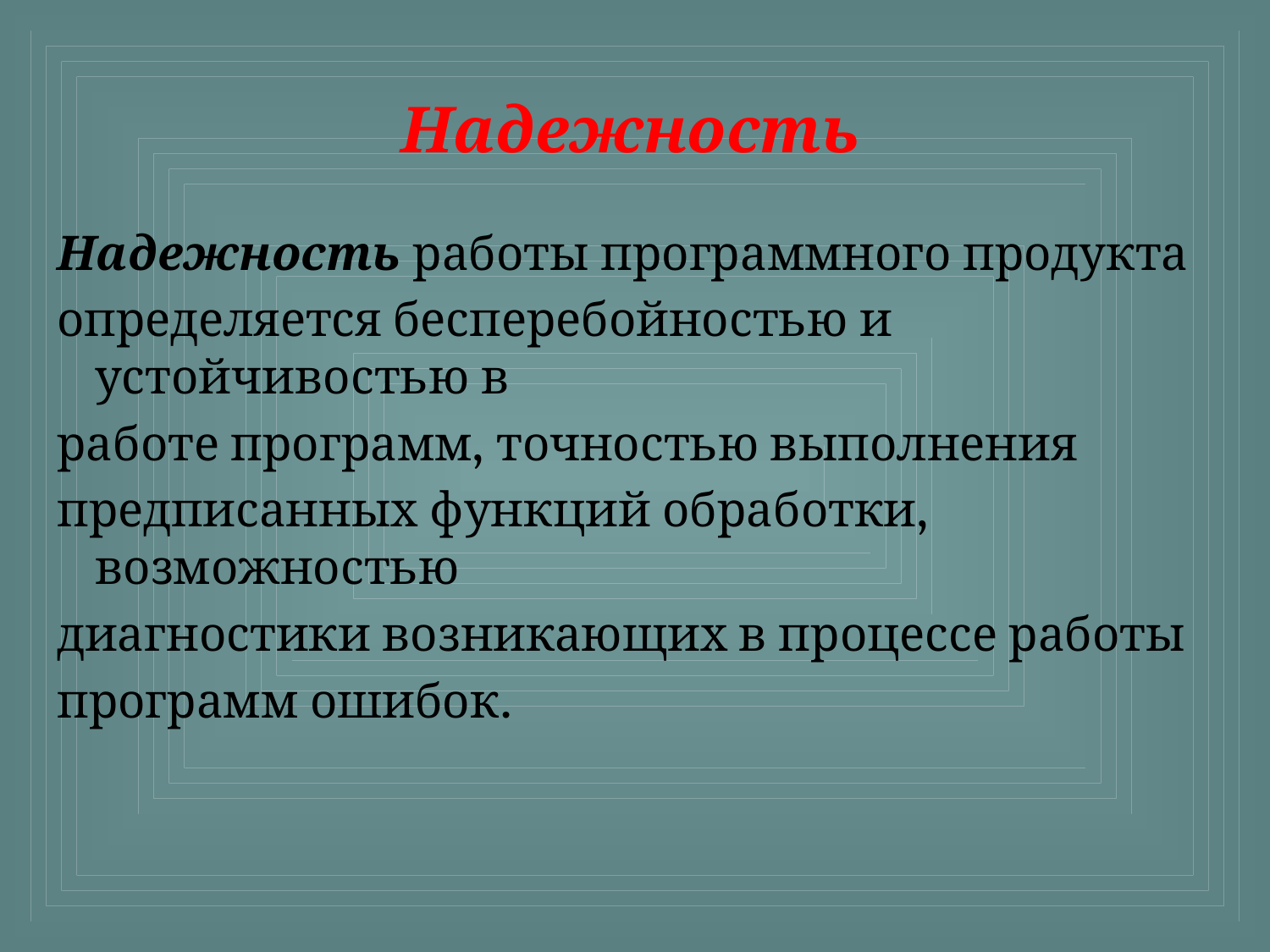

# Надежность
Надежность работы программного продукта
определяется бесперебойностью и устойчивостью в
работе программ, точностью выполнения
предписанных функций обработки, возможностью
диагностики возникающих в процессе работы
программ ошибок.